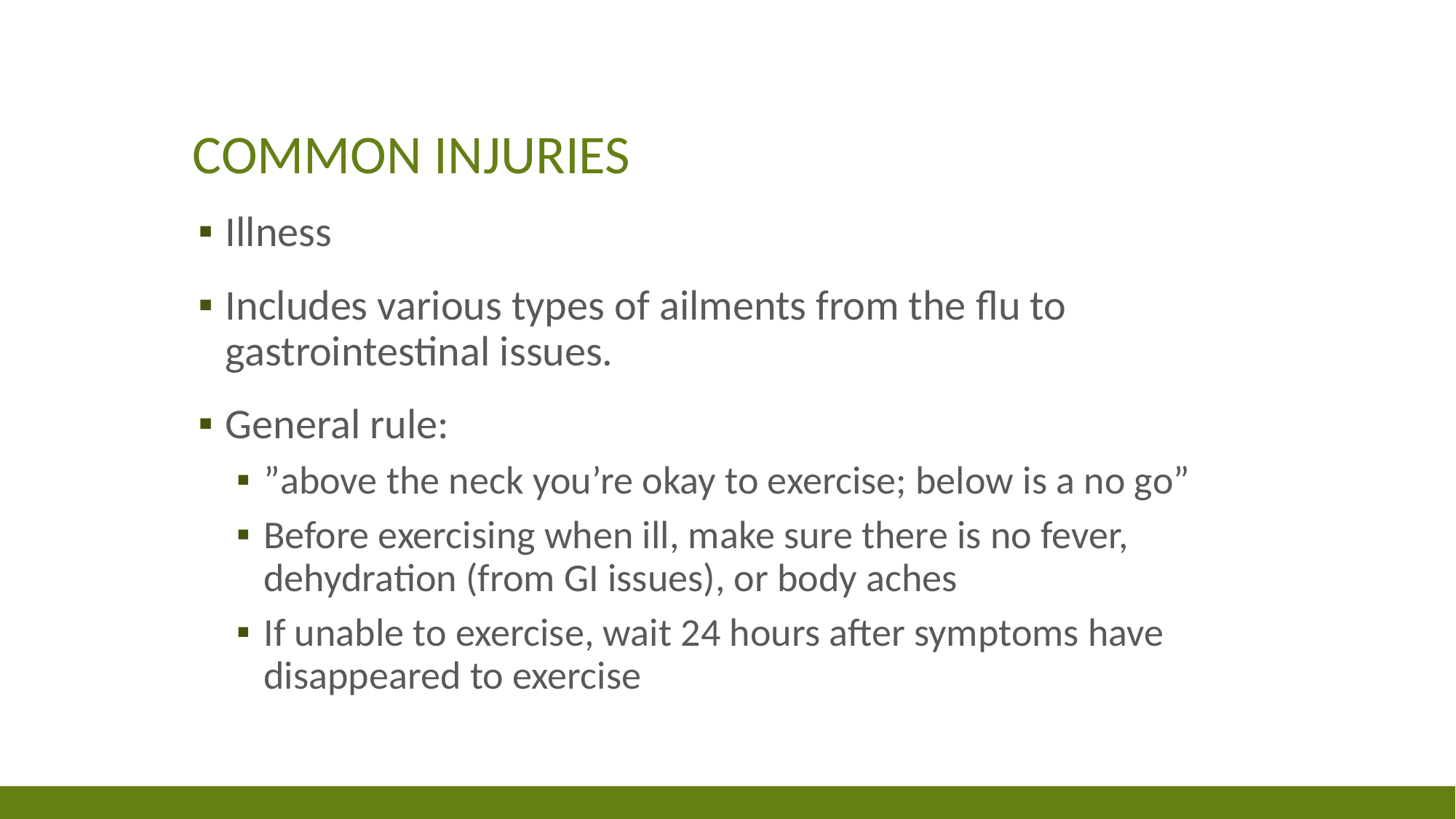

# Common Injuries
Illness
Includes various types of ailments from the flu to gastrointestinal issues.
General rule:
”above the neck you’re okay to exercise; below is a no go”
Before exercising when ill, make sure there is no fever, dehydration (from GI issues), or body aches
If unable to exercise, wait 24 hours after symptoms have disappeared to exercise